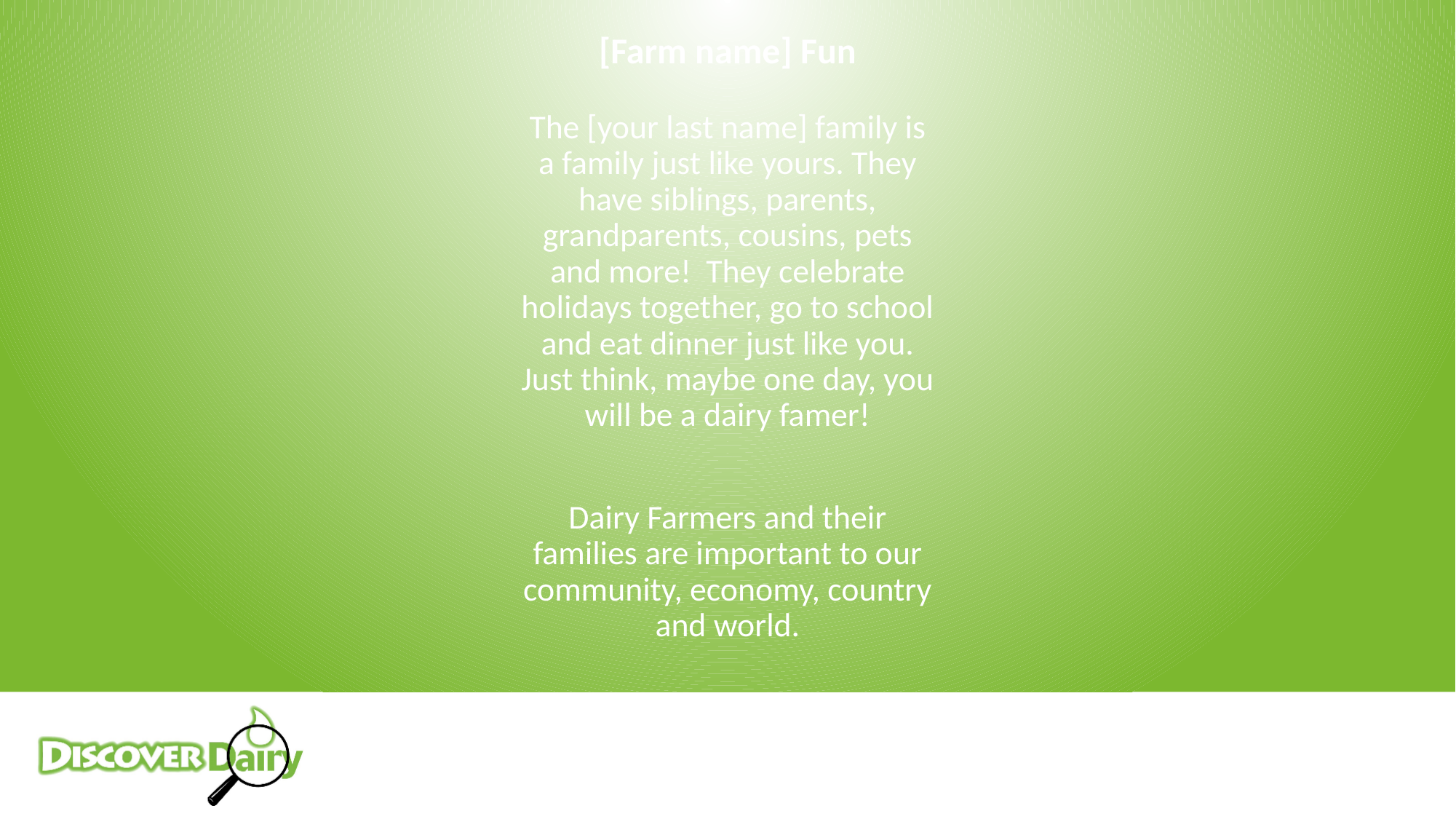

[Farm name] Fun

The [your last name] family is a family just like yours. They have siblings, parents, grandparents, cousins, pets and more!  They celebrate holidays together, go to school and eat dinner just like you. Just think, maybe one day, you will be a dairy famer!

Dairy Farmers and their families are important to our community, economy, country and world.